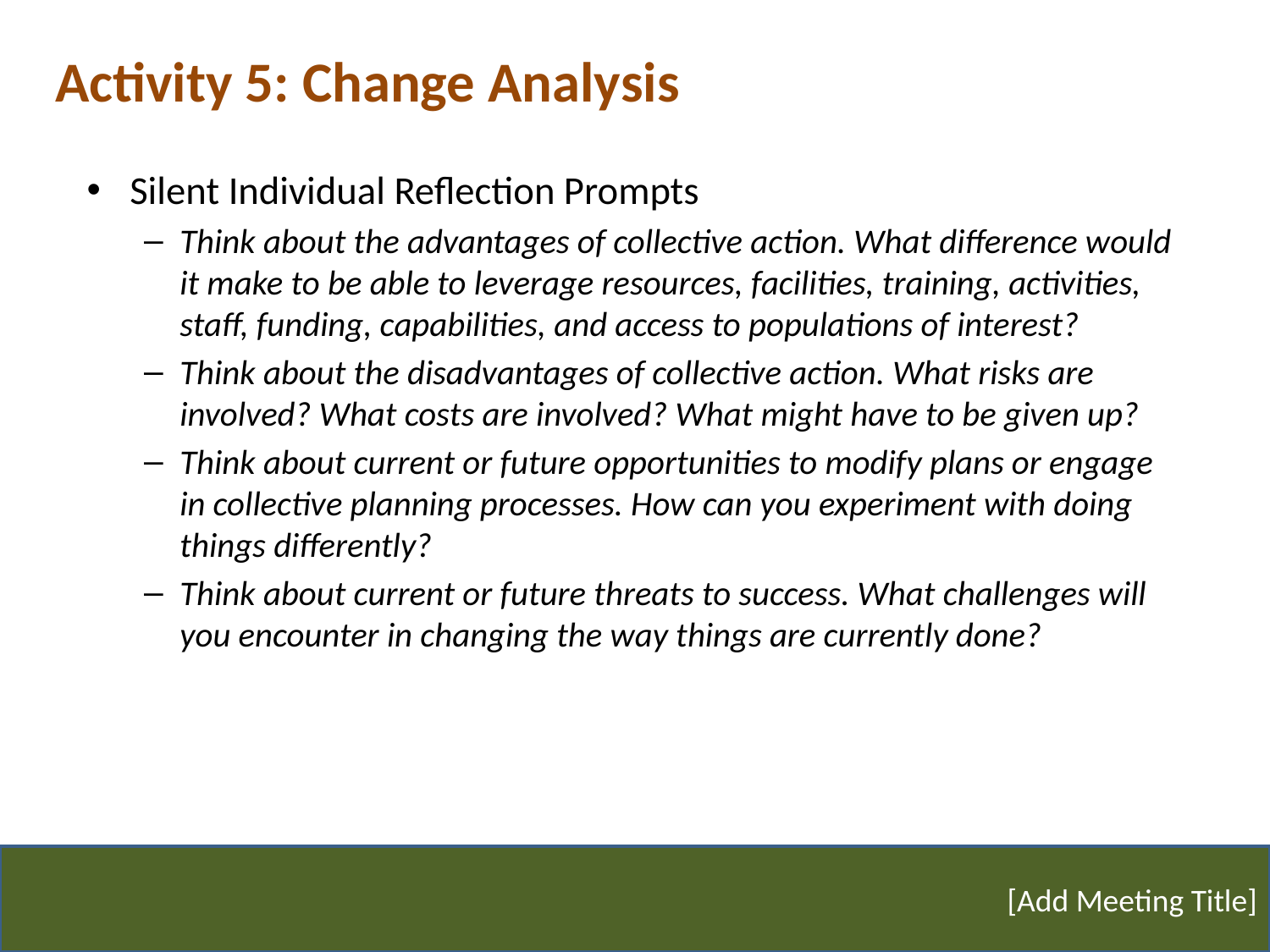

# Activity 5: Change Analysis
Silent Individual Reflection Prompts
Think about the advantages of collective action. What difference would it make to be able to leverage resources, facilities, training, activities, staff, funding, capabilities, and access to populations of interest?
Think about the disadvantages of collective action. What risks are involved? What costs are involved? What might have to be given up?
Think about current or future opportunities to modify plans or engage in collective planning processes. How can you experiment with doing things differently?
Think about current or future threats to success. What challenges will you encounter in changing the way things are currently done?

[Add Meeting Title]